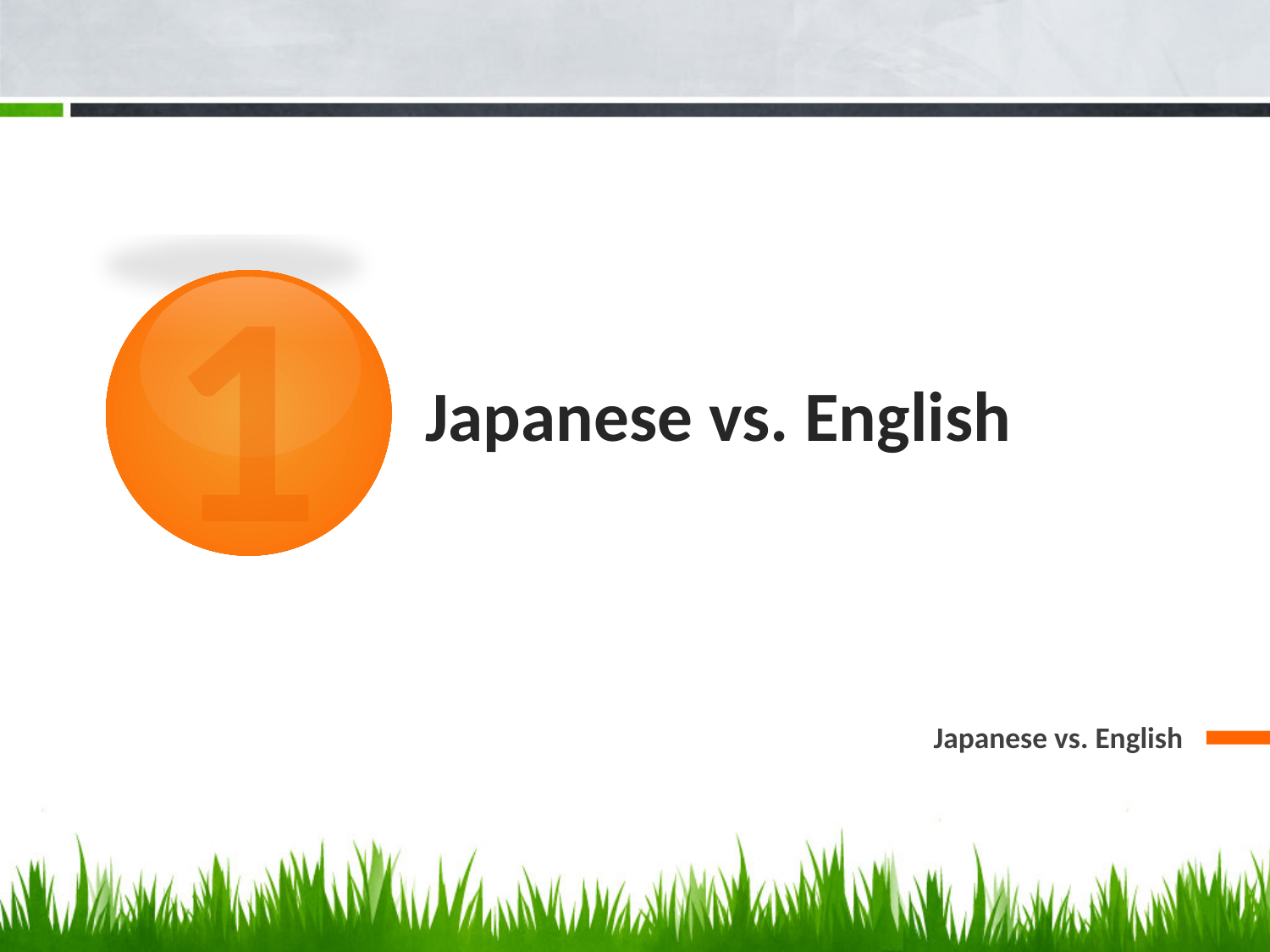

1
# Japanese vs. English
Japanese vs. English